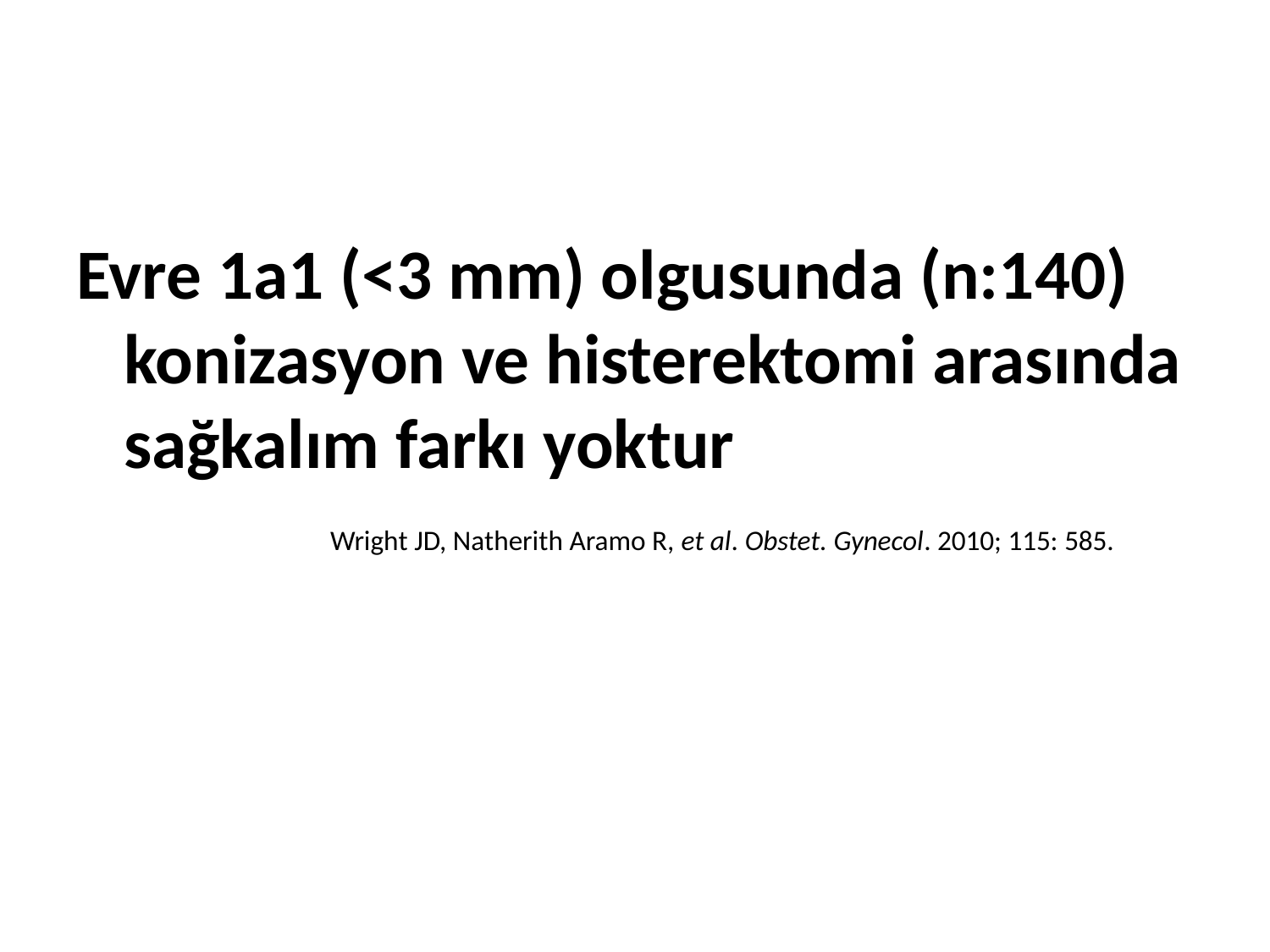

Evre 1a1 (<3 mm) olgusunda (n:140)  konizasyon ve histerektomi arasında sağkalım farkı yoktur
  		Wright JD, Natherith Aramo R, et al. Obstet. Gynecol. 2010; 115: 585.